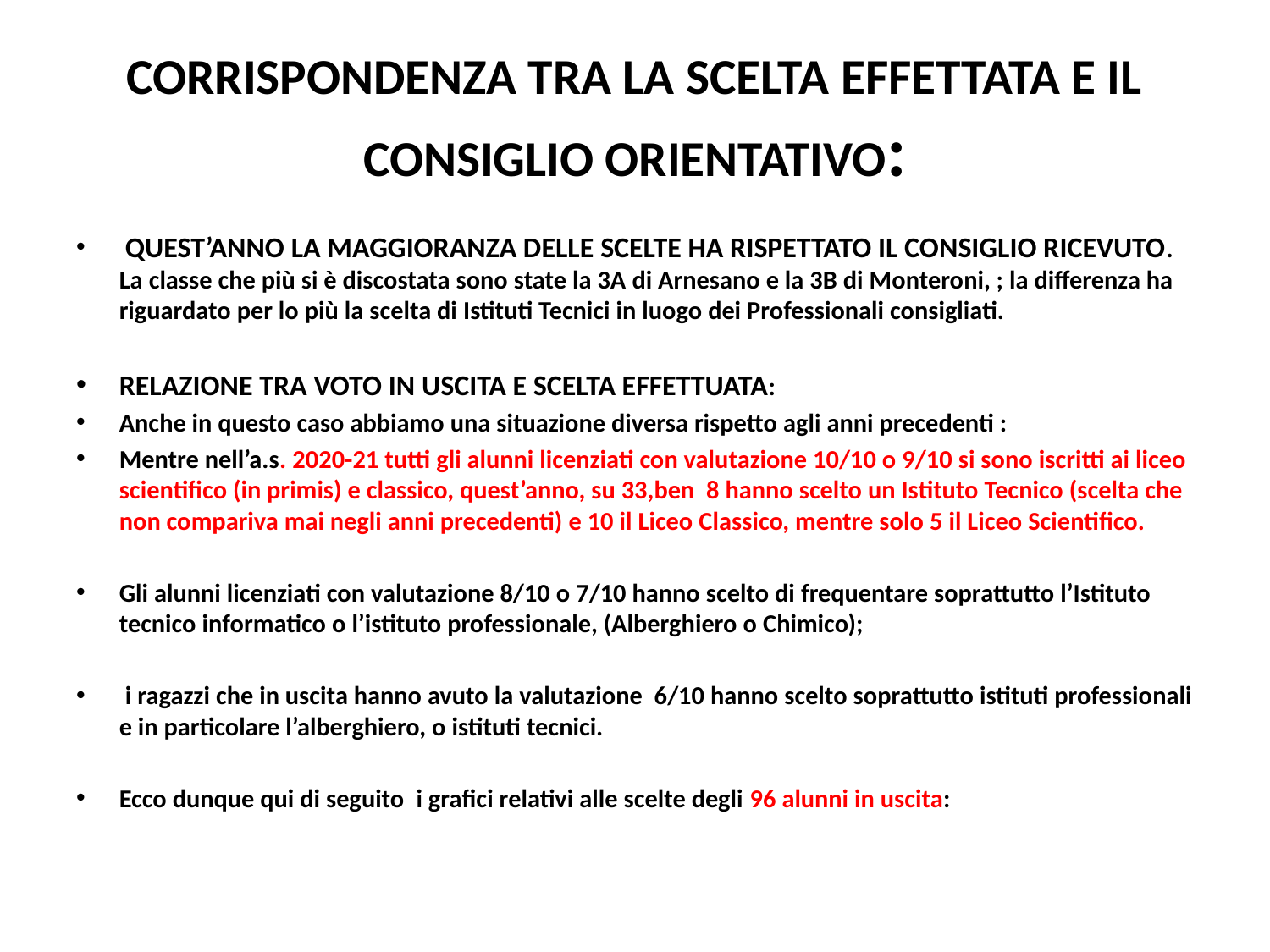

# CORRISPONDENZA TRA LA SCELTA EFFETTATA E IL CONSIGLIO ORIENTATIVO:
 QUEST’ANNO LA MAGGIORANZA DELLE SCELTE HA RISPETTATO IL CONSIGLIO RICEVUTO. La classe che più si è discostata sono state la 3A di Arnesano e la 3B di Monteroni, ; la differenza ha riguardato per lo più la scelta di Istituti Tecnici in luogo dei Professionali consigliati.

RELAZIONE TRA VOTO IN USCITA E SCELTA EFFETTUATA:
Anche in questo caso abbiamo una situazione diversa rispetto agli anni precedenti :
Mentre nell’a.s. 2020-21 tutti gli alunni licenziati con valutazione 10/10 o 9/10 si sono iscritti ai liceo scientifico (in primis) e classico, quest’anno, su 33,ben  8 hanno scelto un Istituto Tecnico (scelta che non compariva mai negli anni precedenti) e 10 il Liceo Classico, mentre solo 5 il Liceo Scientifico.

Gli alunni licenziati con valutazione 8/10 o 7/10 hanno scelto di frequentare soprattutto l’Istituto tecnico informatico o l’istituto professionale, (Alberghiero o Chimico);

 i ragazzi che in uscita hanno avuto la valutazione  6/10 hanno scelto soprattutto istituti professionali e in particolare l’alberghiero, o istituti tecnici.

Ecco dunque qui di seguito  i grafici relativi alle scelte degli 96 alunni in uscita: